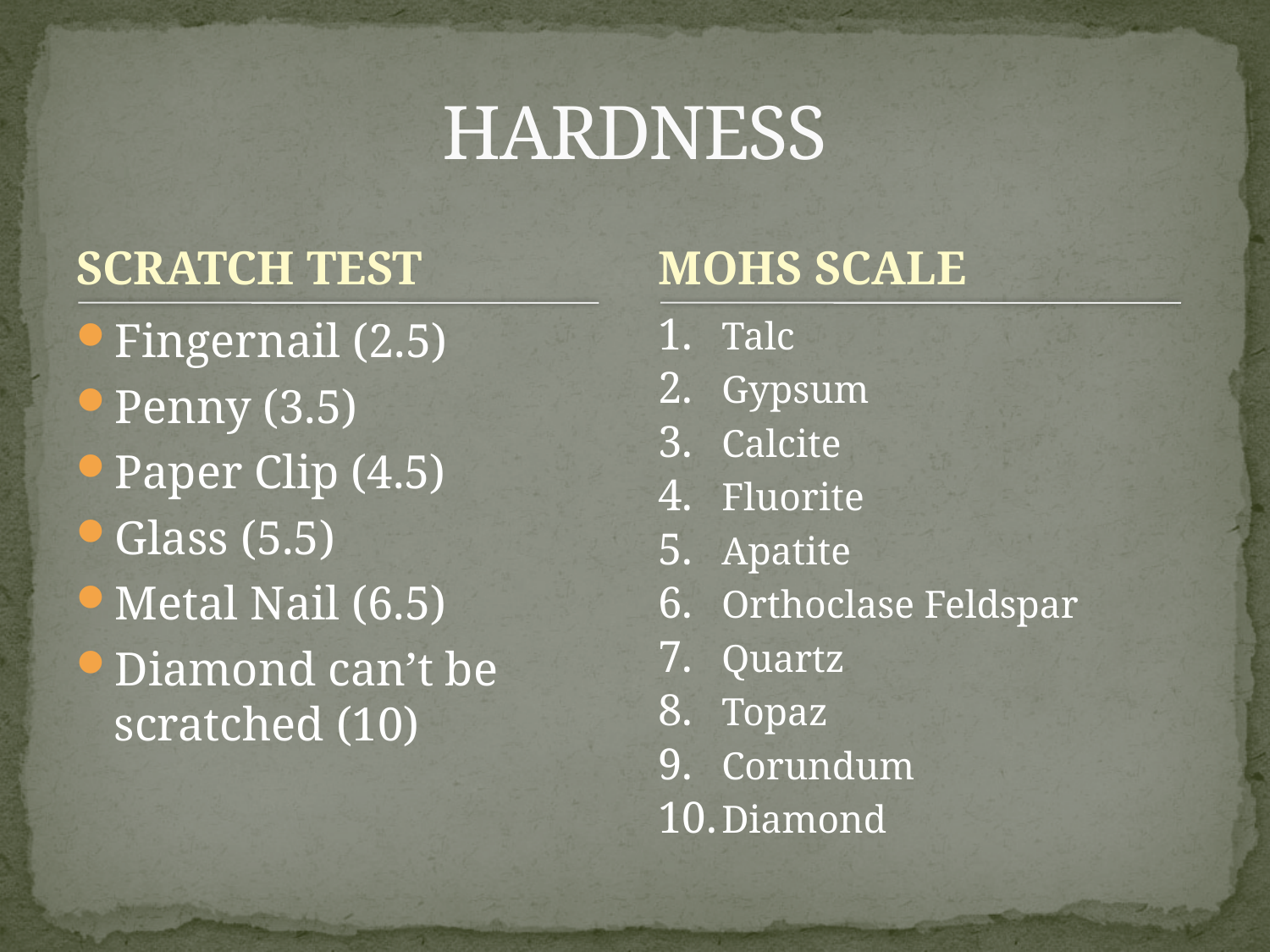

# HARDNESS
SCRATCH TEST
MOHS SCALE
Fingernail (2.5)
Penny (3.5)
Paper Clip (4.5)
Glass (5.5)
Metal Nail (6.5)
Diamond can’t be scratched (10)
Talc
Gypsum
Calcite
Fluorite
Apatite
Orthoclase Feldspar
Quartz
Topaz
Corundum
Diamond